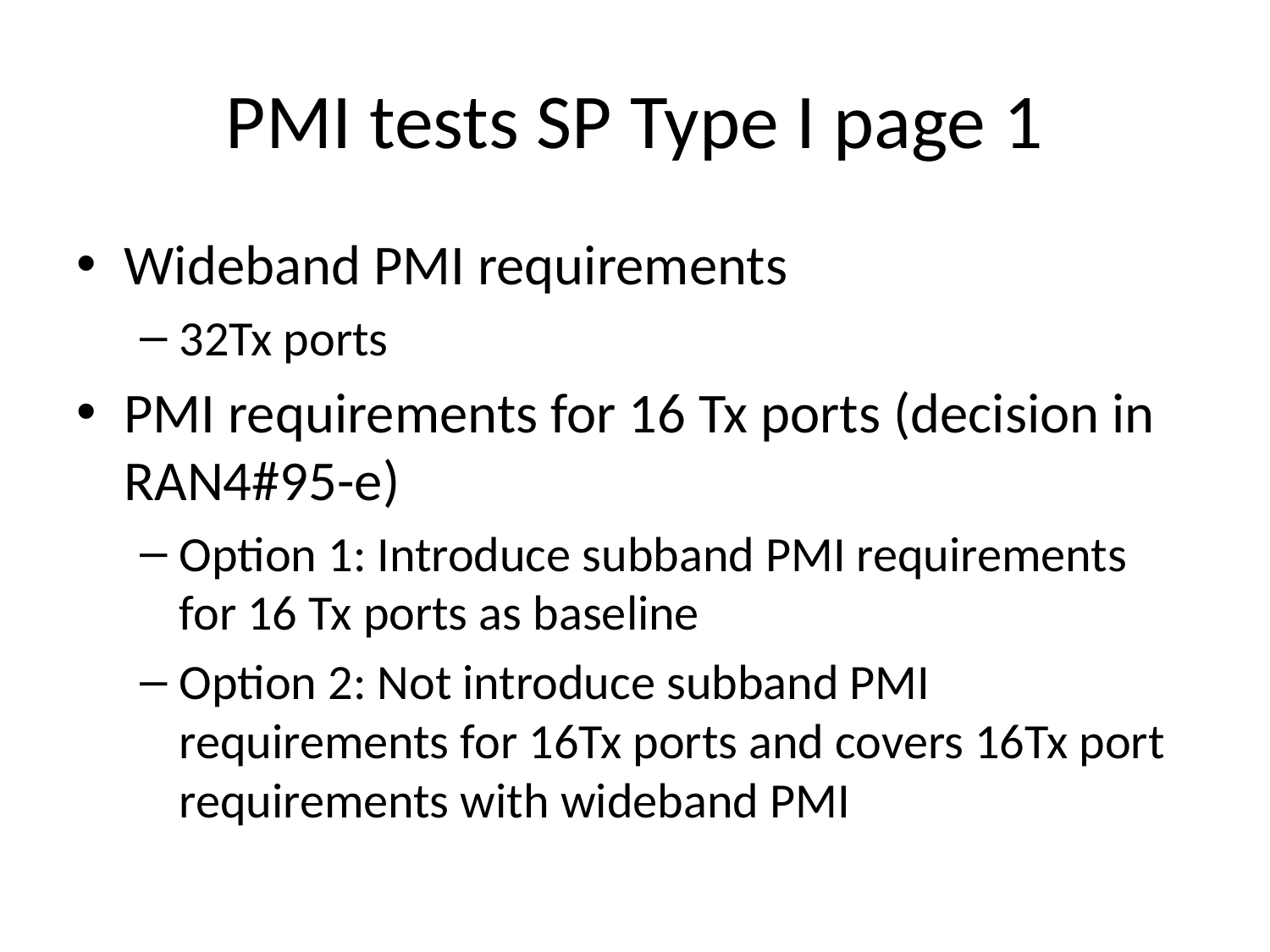

# PMI tests SP Type I page 1
Wideband PMI requirements
32Tx ports
PMI requirements for 16 Tx ports (decision in RAN4#95-e)
Option 1: Introduce subband PMI requirements for 16 Tx ports as baseline
Option 2: Not introduce subband PMI requirements for 16Tx ports and covers 16Tx port requirements with wideband PMI